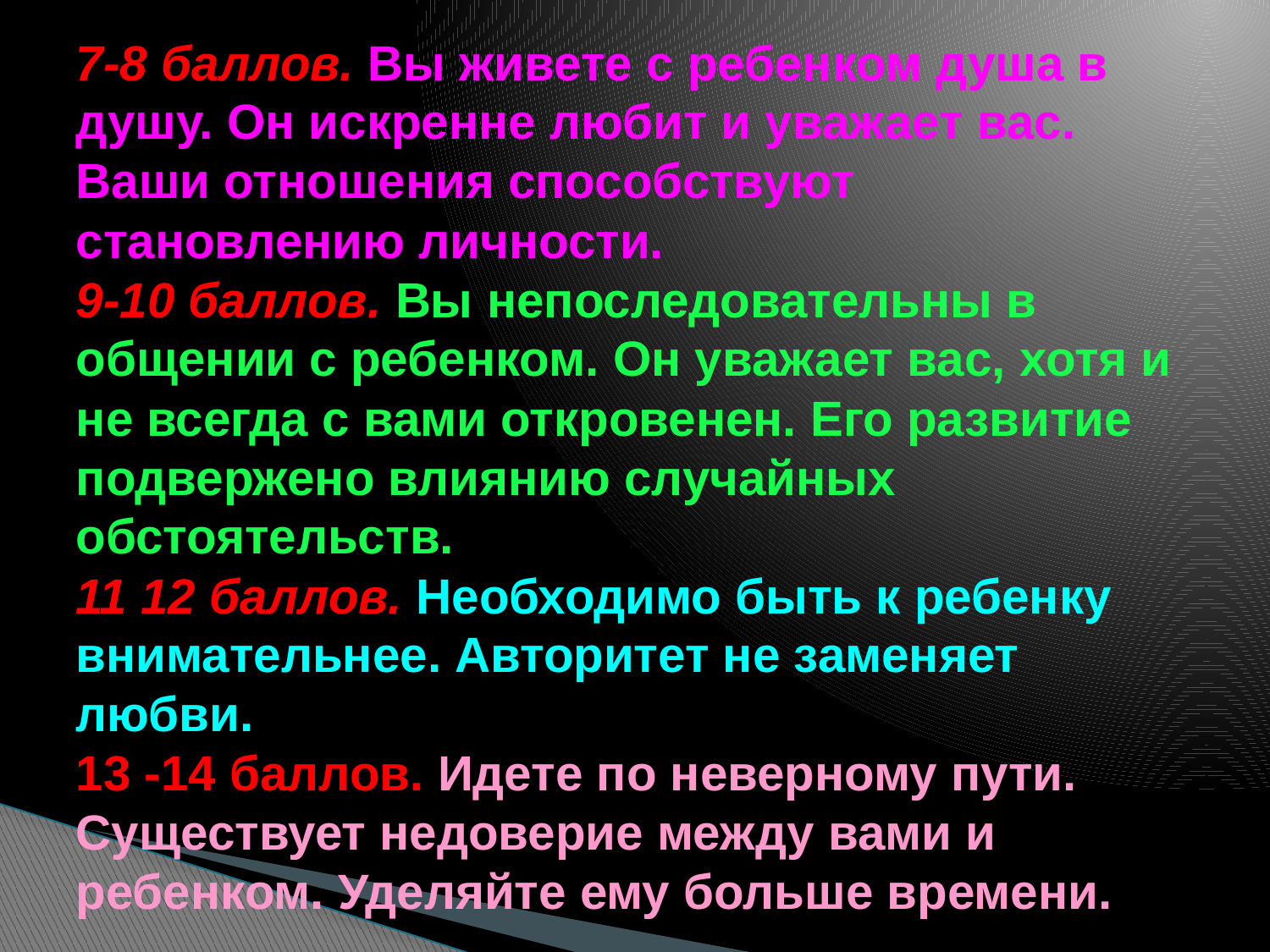

# 7-8 баллов. Вы живете с ребенком душа в душу. Он искренне любит и уважает вас. Ваши отношения способствуют становлению личности. 9-10 баллов. Вы непоследовательны в общении с ребенком. Он уважает вас, хотя и не всегда с вами откровенен. Его развитие под­вержено влиянию случайных обстоятельств. 11 12 баллов. Необходимо быть к ребенку внимательнее. Авторитет не заменяет любви. 13 -14 баллов. Идете по неверному пути. Существует недоверие между вами и ребенком. Уделяйте ему больше времени.